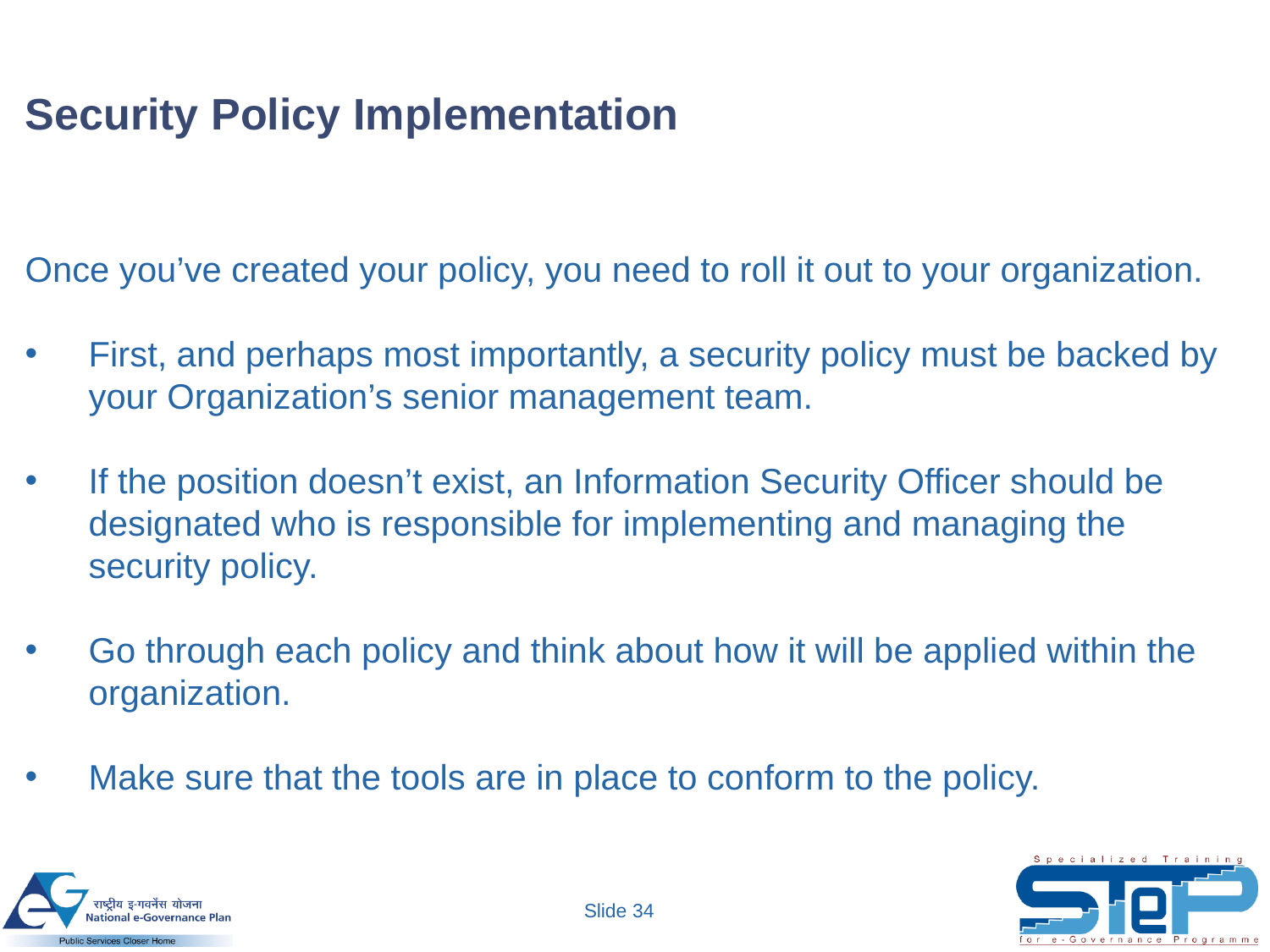

# Security Policy Implementation
Once you’ve created your policy, you need to roll it out to your organization.

First, and perhaps most importantly, a security policy must be backed by your Organization’s senior management team.

If the position doesn’t exist, an Information Security Officer should be designated who is responsible for implementing and managing the security policy.

Go through each policy and think about how it will be applied within the organization.

Make sure that the tools are in place to conform to the policy.